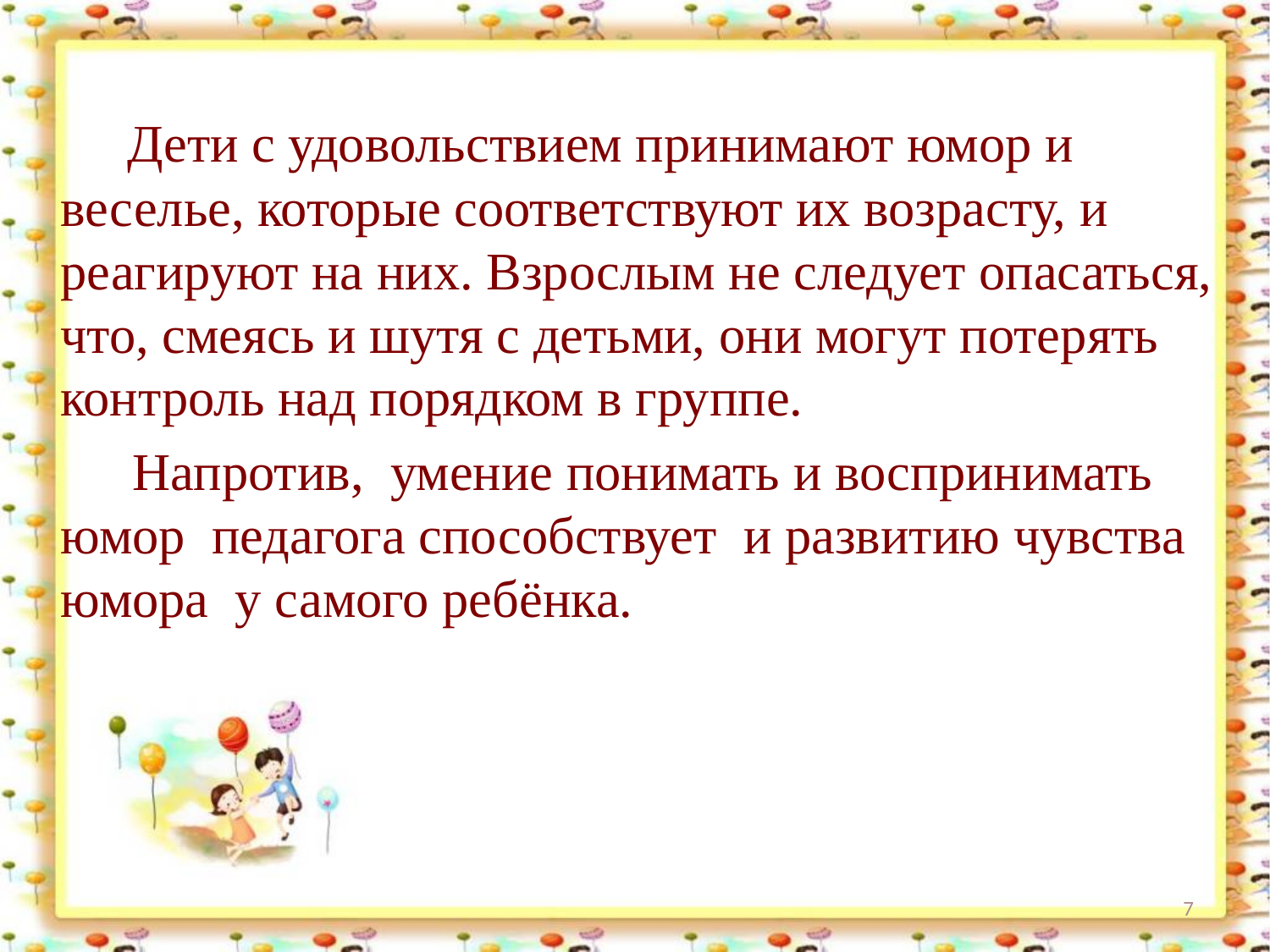

Дети с удовольствием принимают юмор и веселье, которые соответствуют их возрасту, и реагируют на них. Взрослым не следует опасаться, что, смеясь и шутя с детьми, они могут потерять контроль над порядком в группе.
         Напротив,  умение понимать и воспринимать юмор  педагога способствует  и развитию чувства юмора  у самого ребёнка.
7